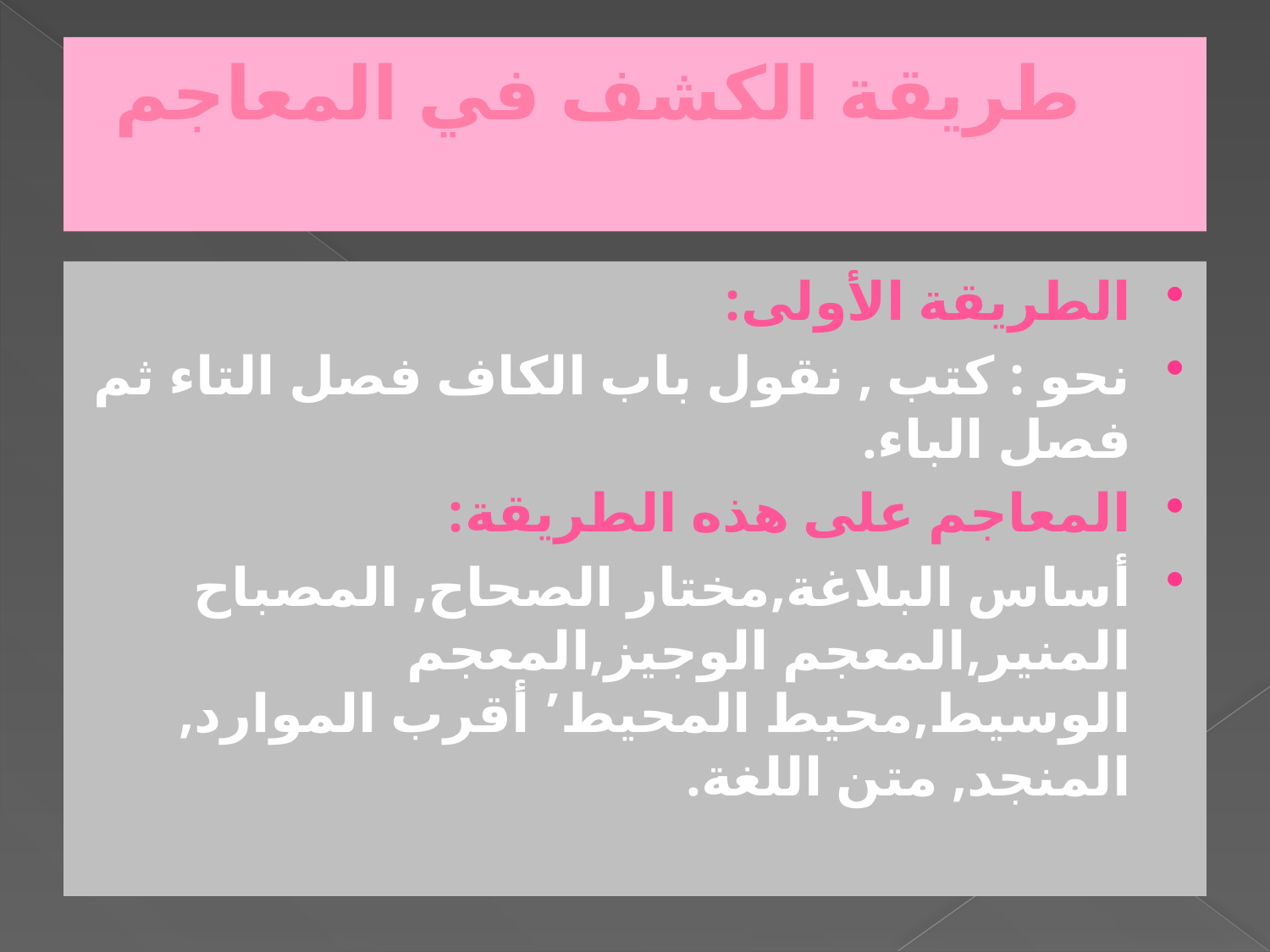

# طريقة الكشف في المعاجم
الطريقة الأولى:
نحو : كتب , نقول باب الكاف فصل التاء ثم فصل الباء.
المعاجم على هذه الطريقة:
أساس البلاغة,مختار الصحاح, المصباح المنير,المعجم الوجيز,المعجم الوسيط,محيط المحيط’ أقرب الموارد, المنجد, متن اللغة.